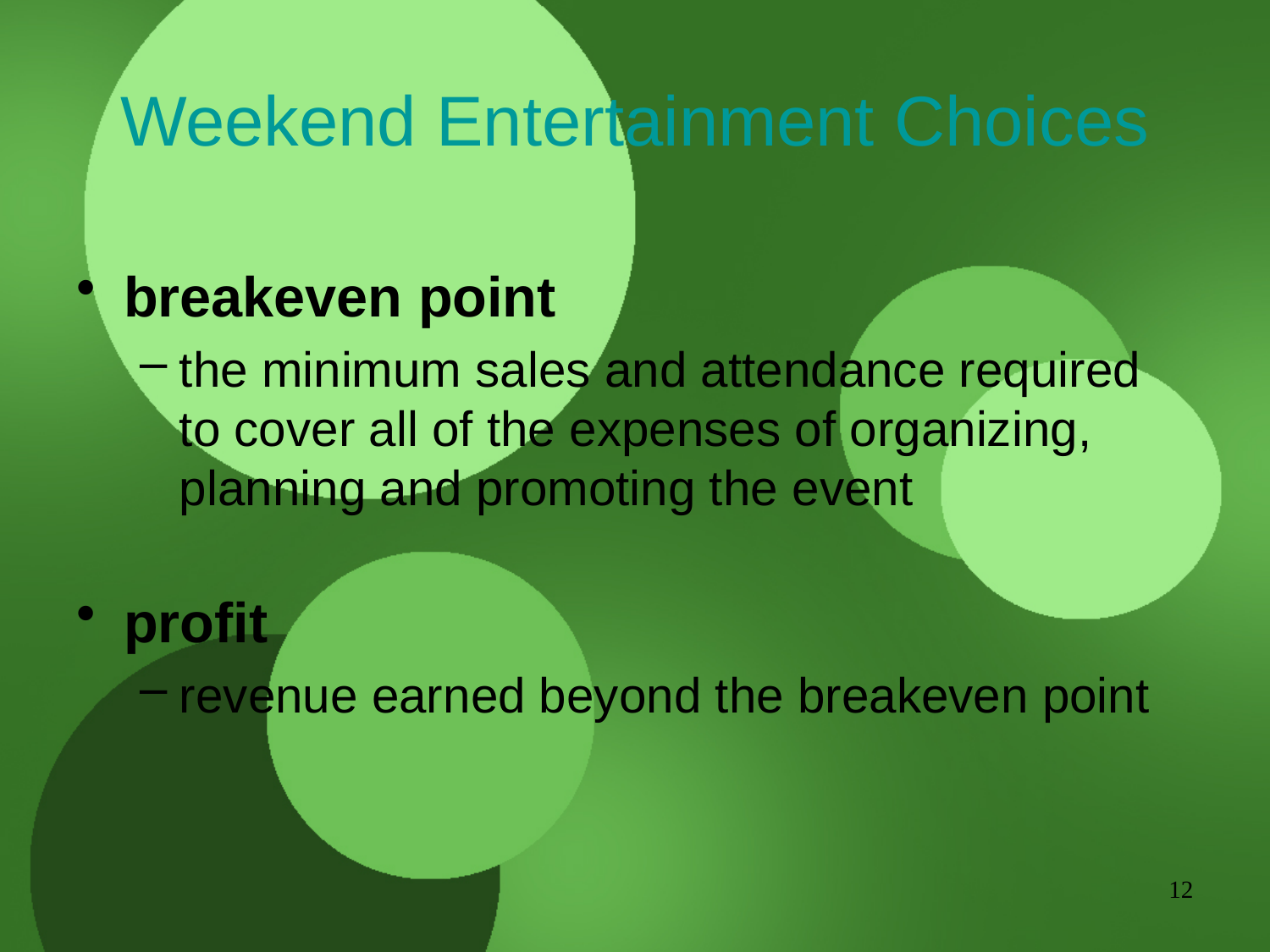

# Weekend Entertainment Choices
breakeven point
the minimum sales and attendance required to cover all of the expenses of organizing, planning and promoting the event
profit
revenue earned beyond the breakeven point
12